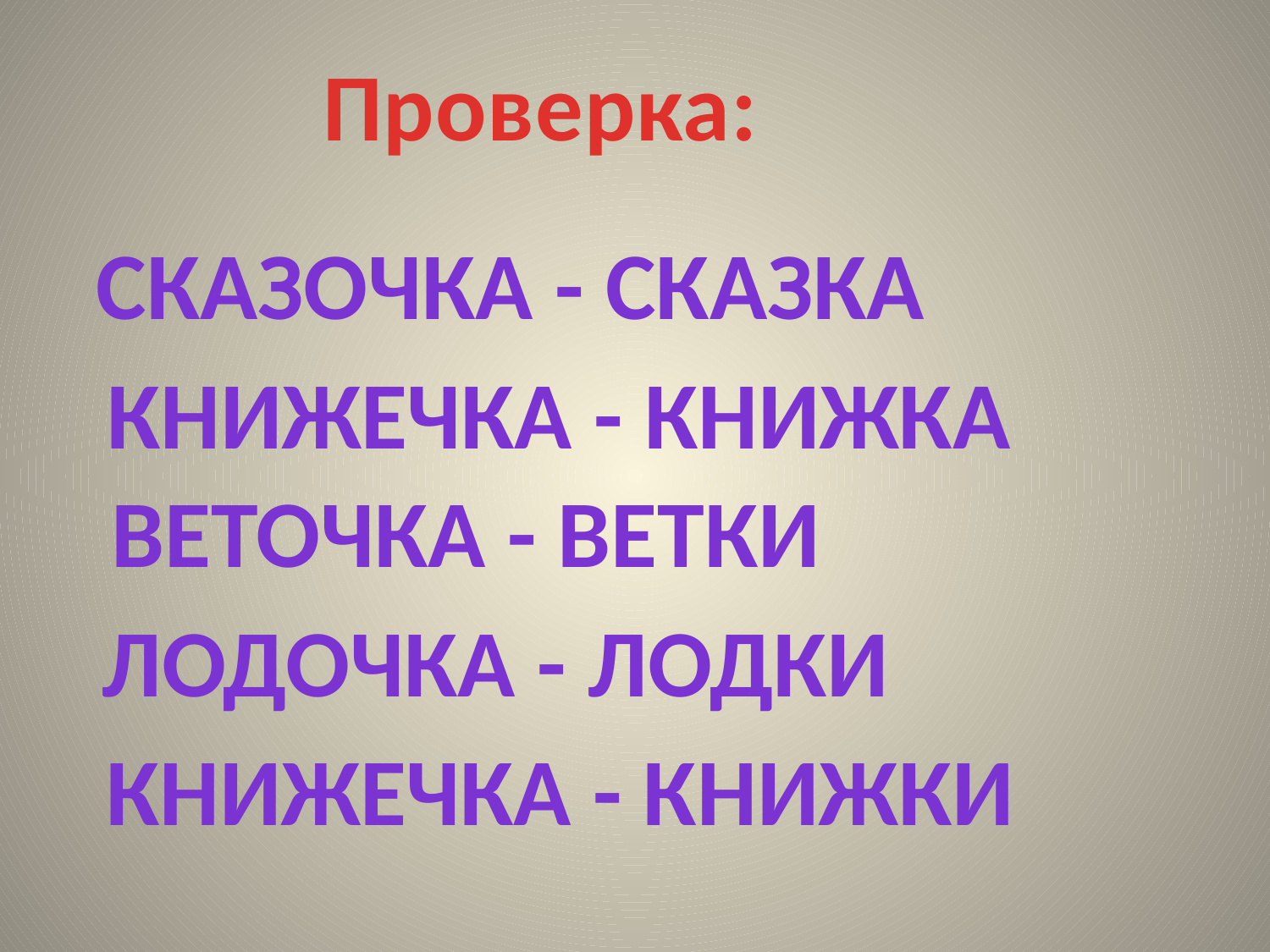

Проверка:
Сказочка - сказка
Книжечка - книжка
Веточка - ветки
Лодочка - лодки
Книжечка - книжки